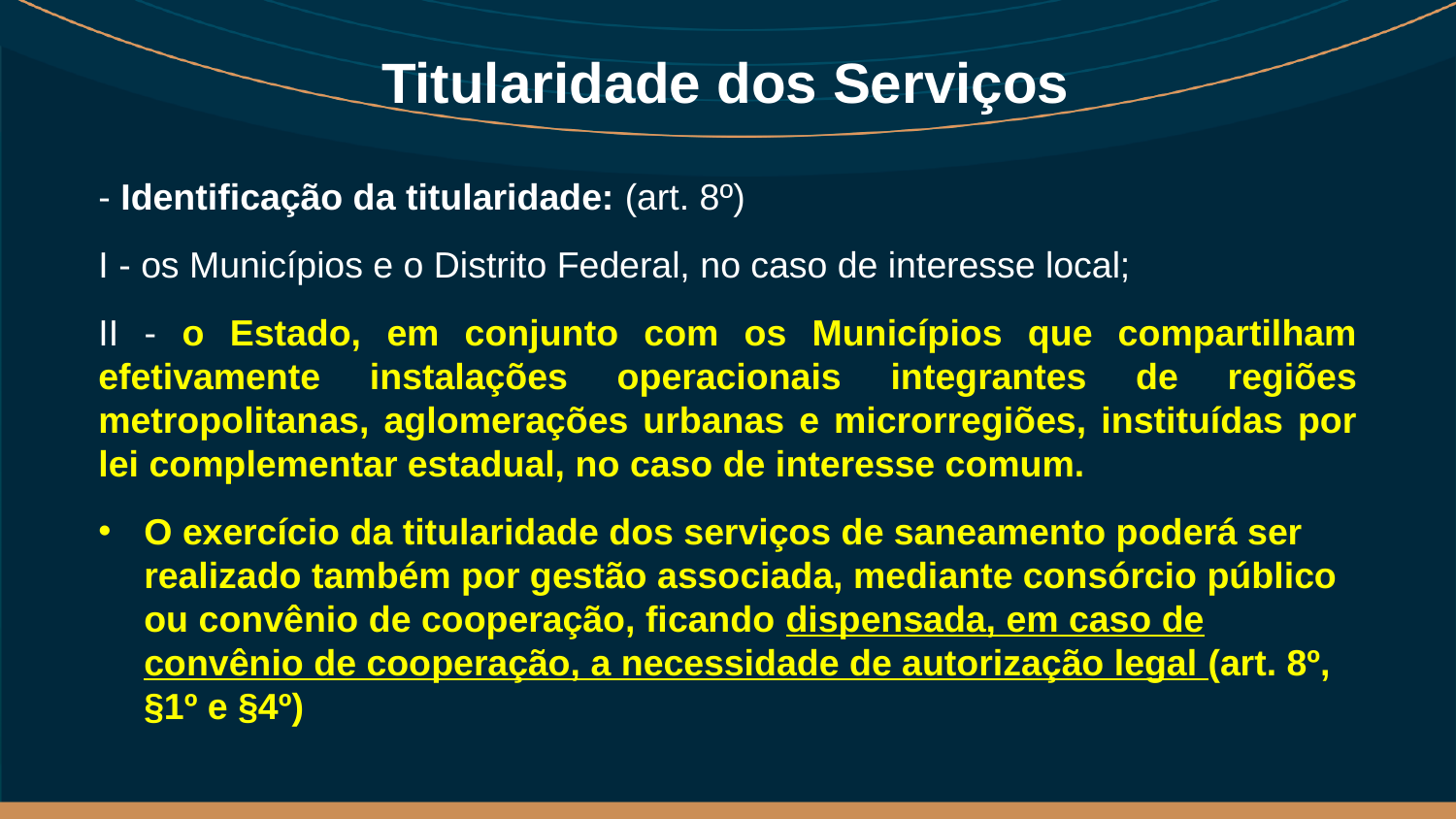

Titularidade dos Serviços
- Identificação da titularidade: (art. 8º)
I - os Municípios e o Distrito Federal, no caso de interesse local;
II - o Estado, em conjunto com os Municípios que compartilham efetivamente instalações operacionais integrantes de regiões metropolitanas, aglomerações urbanas e microrregiões, instituídas por lei complementar estadual, no caso de interesse comum.
O exercício da titularidade dos serviços de saneamento poderá ser realizado também por gestão associada, mediante consórcio público ou convênio de cooperação, ficando dispensada, em caso de convênio de cooperação, a necessidade de autorização legal (art. 8º, §1º e §4º)